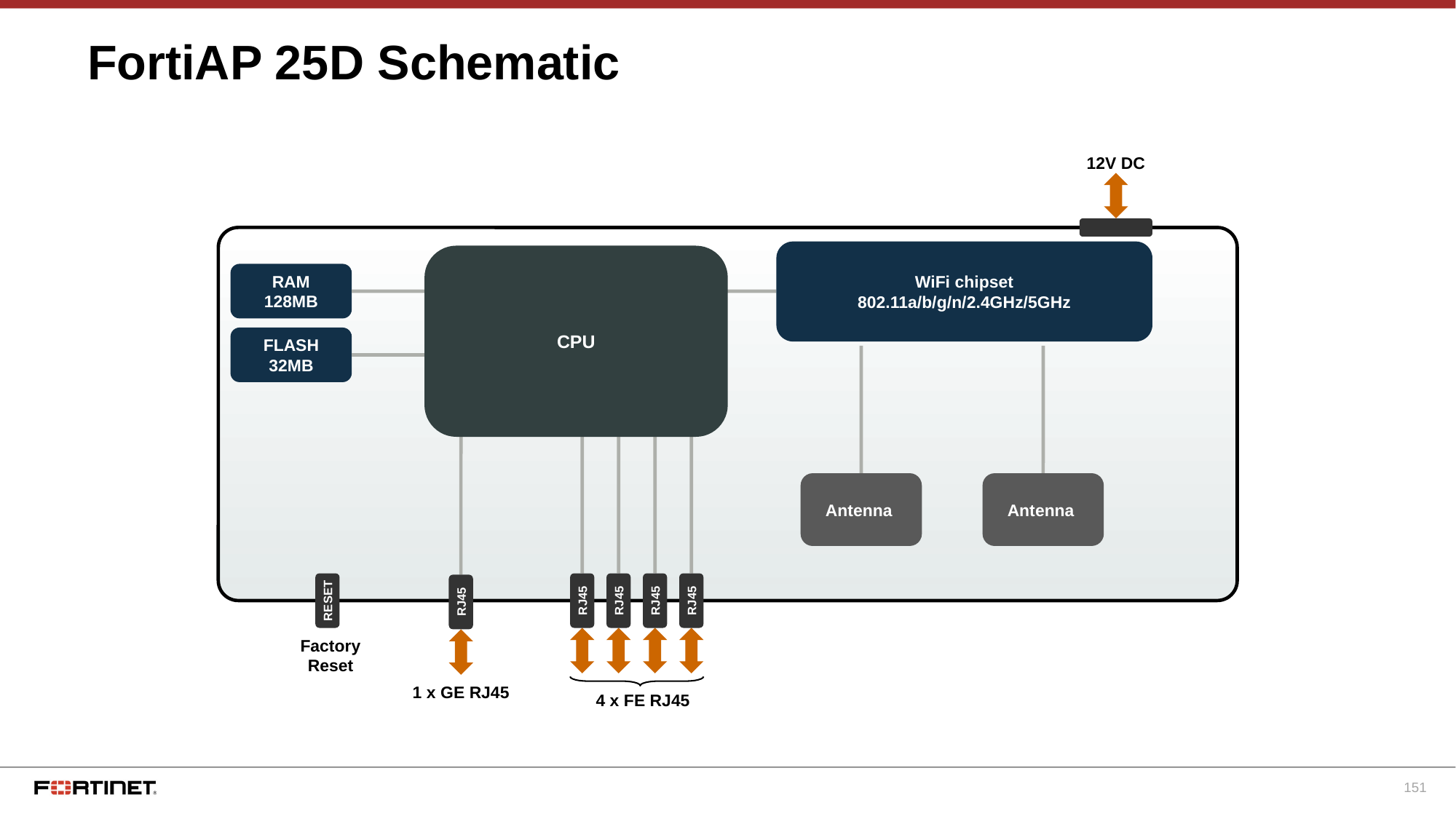

# FortiAP 25D Schematic
12V DC

WiFi chipset
802.11a/b/g/n/2.4GHz/5GHz
CPU
RAM
128MB

FLASH
32MB

Antenna
Antenna
RESET
RJ45
RJ45
RJ45
RJ45
RJ45

Factory Reset

 1 x GE RJ45

4 x FE RJ45